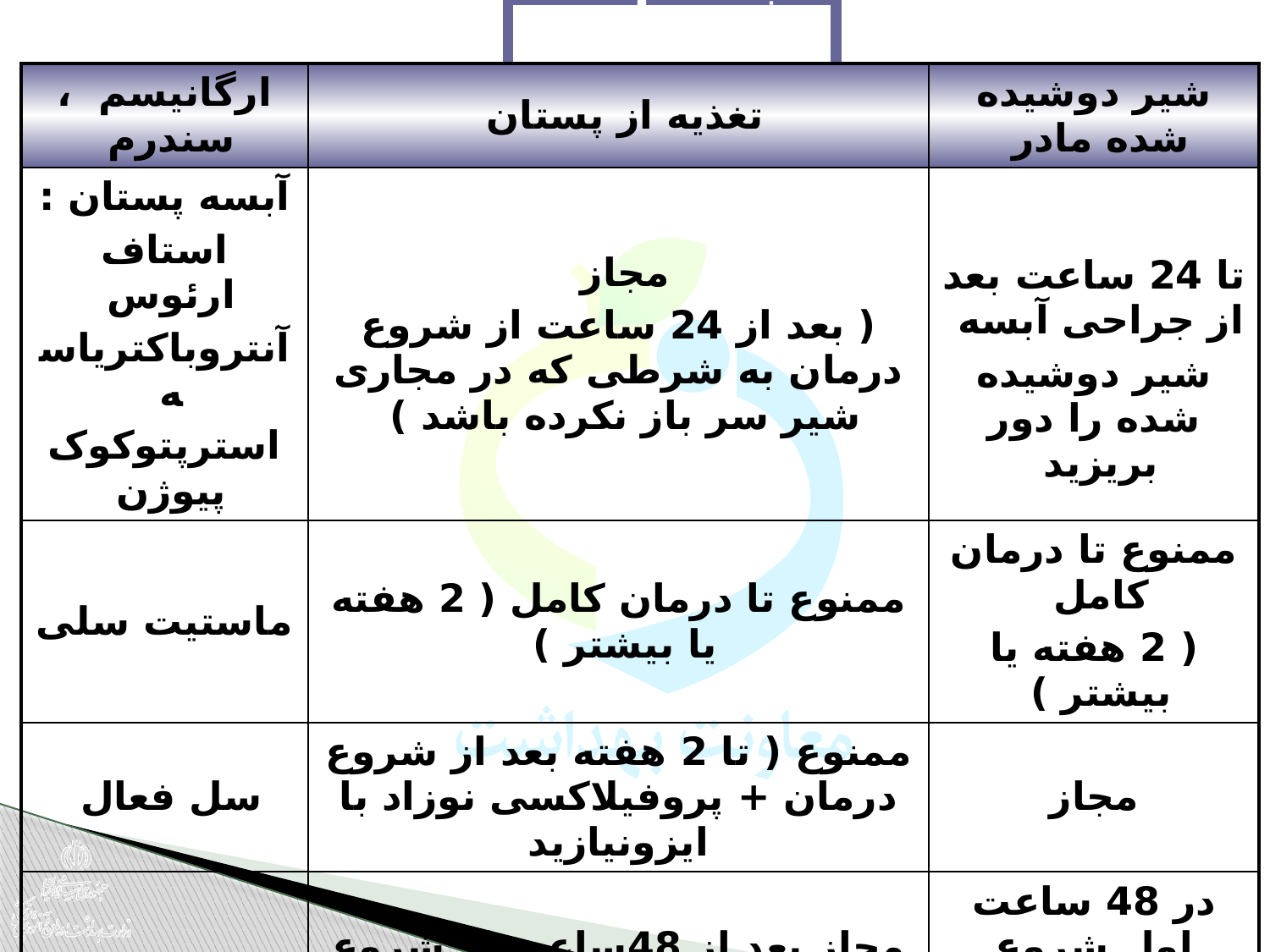

# عفونتهای باکتريايی
| ارگانيسم ، سندرم | تغذيه از پستان | شير دوشيده شده مادر |
| --- | --- | --- |
| آبسه پستان : استاف ارئوس آنتروباکترياسه استرپتوکوک پيوژن | مجاز ( بعد از 24 ساعت از شروع درمان به شرطی که در مجاری شير سر باز نکرده باشد ) | تا 24 ساعت بعد از جراحی آبسه شير دوشيده شده را دور بريزيد |
| ماستيت سلی | ممنوع تا درمان کامل ( 2 هفته يا بيشتر ) | ممنوع تا درمان کامل ( 2 هفته يا بيشتر ) |
| سل فعال | ممنوع ( تا 2 هفته بعد از شروع درمان + پروفيلاکسی نوزاد با ايزونيازيد | مجاز |
| بروسلوز | مجاز بعد از 48ساعت از شروع درمان | در 48 ساعت اول شروع درمان دور ريخته شود |
| ديفتری: حلق پوست | مجاز (بشرطی که شيرخوار واکسن پروفيلاکسی گرفته باشد) ممنوع ( اگر ضايعه در پستان باشد ) | مجاز ممنوع |
| گروه B استرپتوکوک | مجاز ( بعد از 24 ساعت از شروع درمان ) | مجاز |